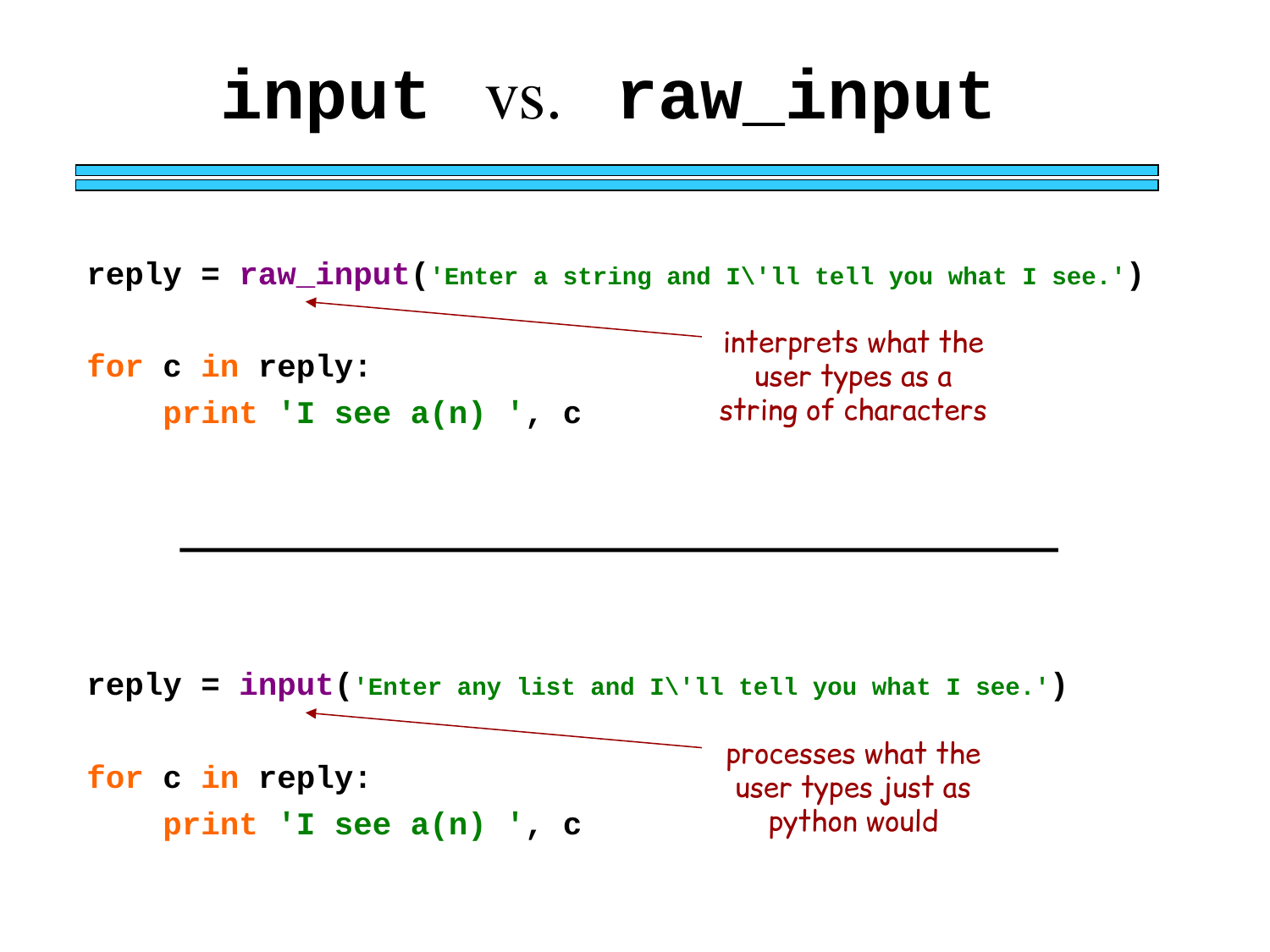

input   vs.   raw_input

reply = raw_input('Enter a string and I\'ll tell you what I see.')

for c in reply:
    print 'I see a(n) ', c

interprets what the user types as a string of characters

reply = input('Enter any list and I\'ll tell you what I see.')

for c in reply:
    print 'I see a(n) ', c

processes what the user types just as python would